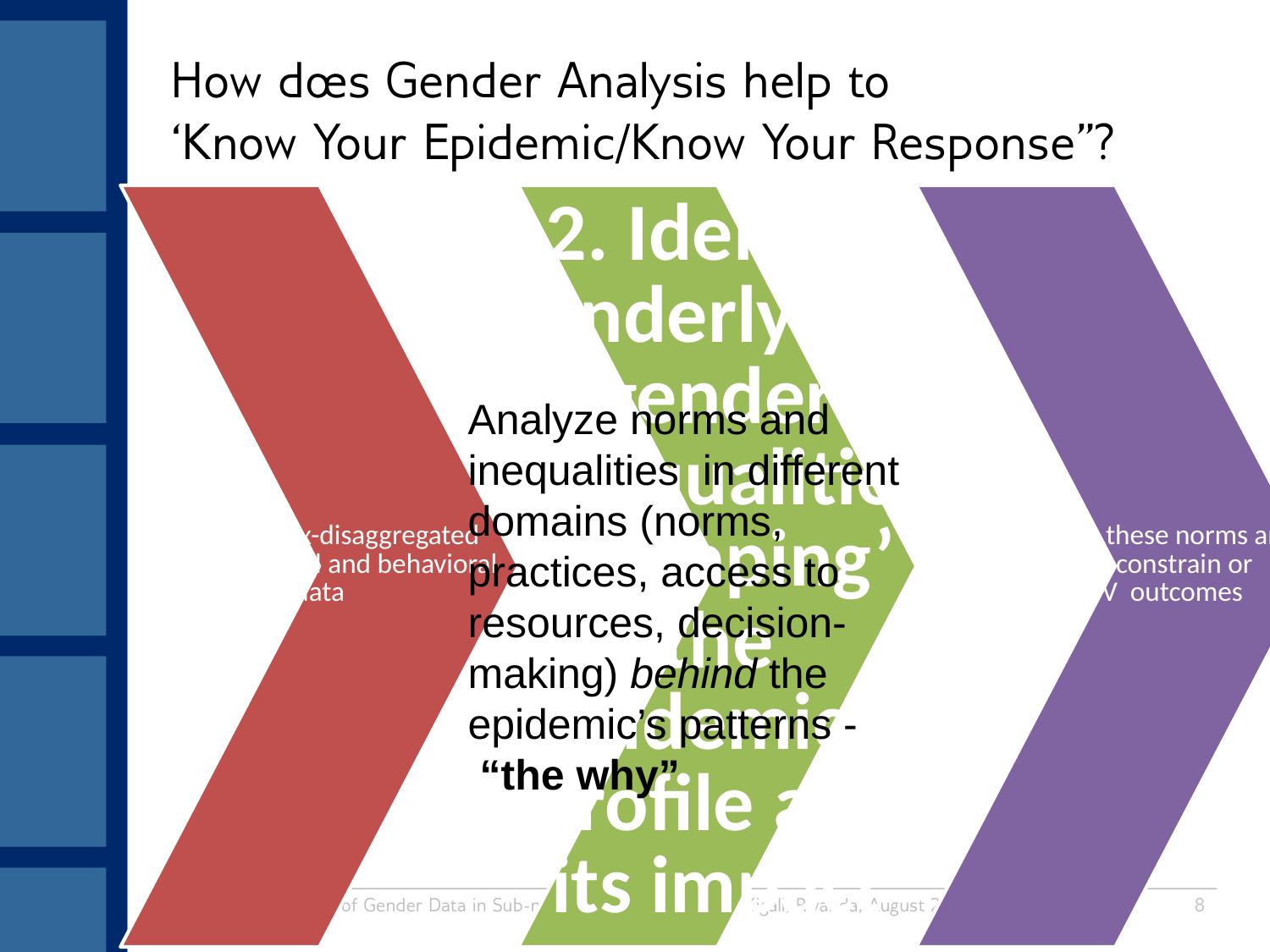

# How does Gender Analysis help to ‘Know Your Epidemic/Know Your Response”?
1. Review sex-disaggregated epidemiological and behavioral data
Analyze norms and inequalities  in different domains (norms, practices, access to resources, decision-making) behind the epidemic’s patterns -
 “the why”